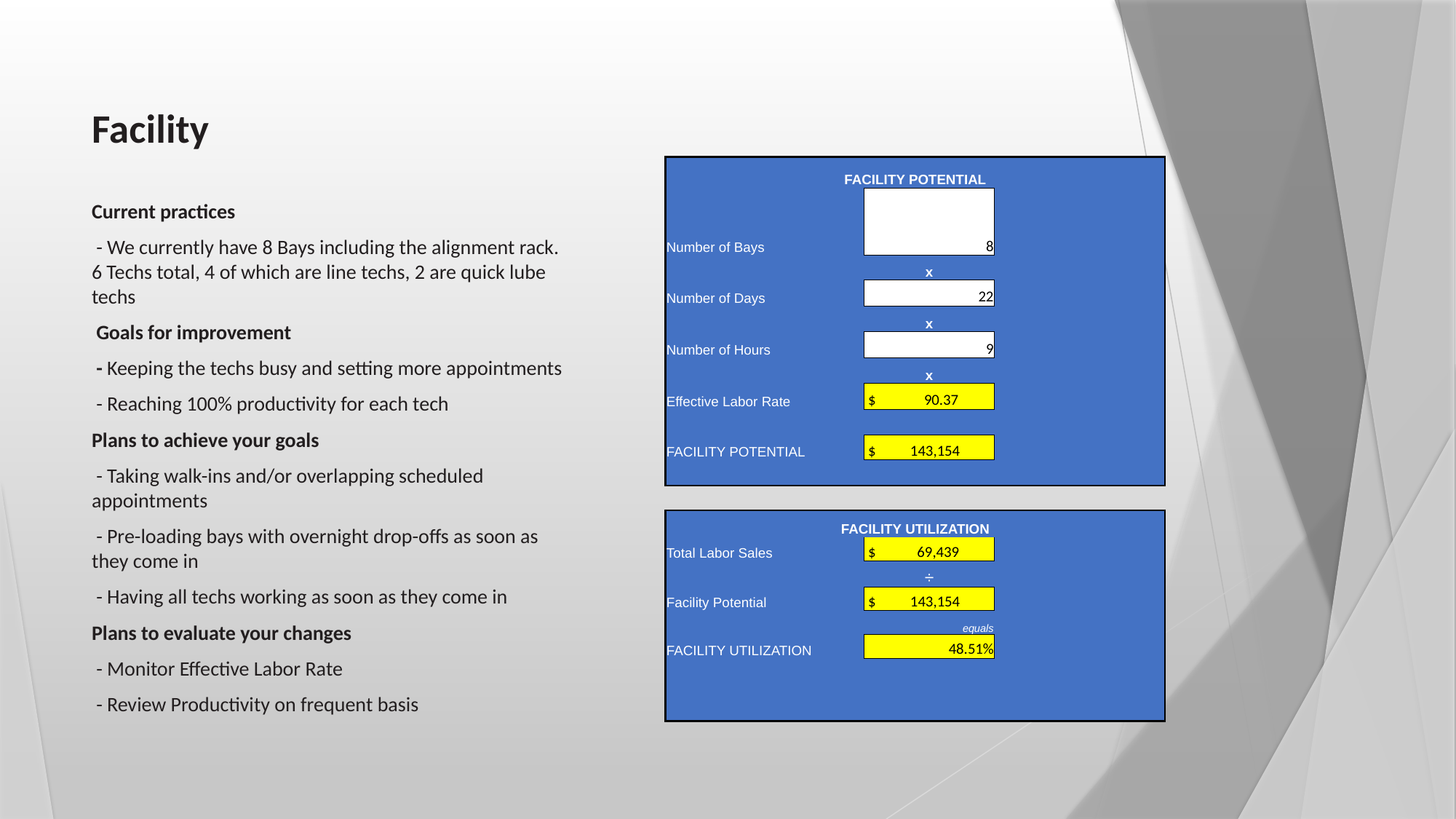

# Facility
| FACILITY POTENTIAL |  |  |  |
| --- | --- | --- | --- |
| Number of Bays | 8 |  |  |
|  | x |  |  |
| Number of Days | 22 |  |  |
|  | x |  |  |
| Number of Hours | 9 |  |  |
|  | x |  |  |
| Effective Labor Rate | $ 90.37 |  |  |
|  |  |  |  |
| FACILITY POTENTIAL | $ 143,154 |  |  |
|  |  |  |  |
|  |  |  |  |
| FACILITY UTILIZATION |  |  |  |
| Total Labor Sales | $ 69,439 |  |  |
|  | ÷ |  |  |
| Facility Potential | $ 143,154 |  |  |
|  | equals |  |  |
| FACILITY UTILIZATION | 48.51% |  |  |
|  |  |  |  |
|  |  |  |  |
Current practices
 - We currently have 8 Bays including the alignment rack. 6 Techs total, 4 of which are line techs, 2 are quick lube techs
 Goals for improvement
 - Keeping the techs busy and setting more appointments
 - Reaching 100% productivity for each tech
Plans to achieve your goals
 - Taking walk-ins and/or overlapping scheduled appointments
 - Pre-loading bays with overnight drop-offs as soon as they come in
 - Having all techs working as soon as they come in
Plans to evaluate your changes
 - Monitor Effective Labor Rate
 - Review Productivity on frequent basis